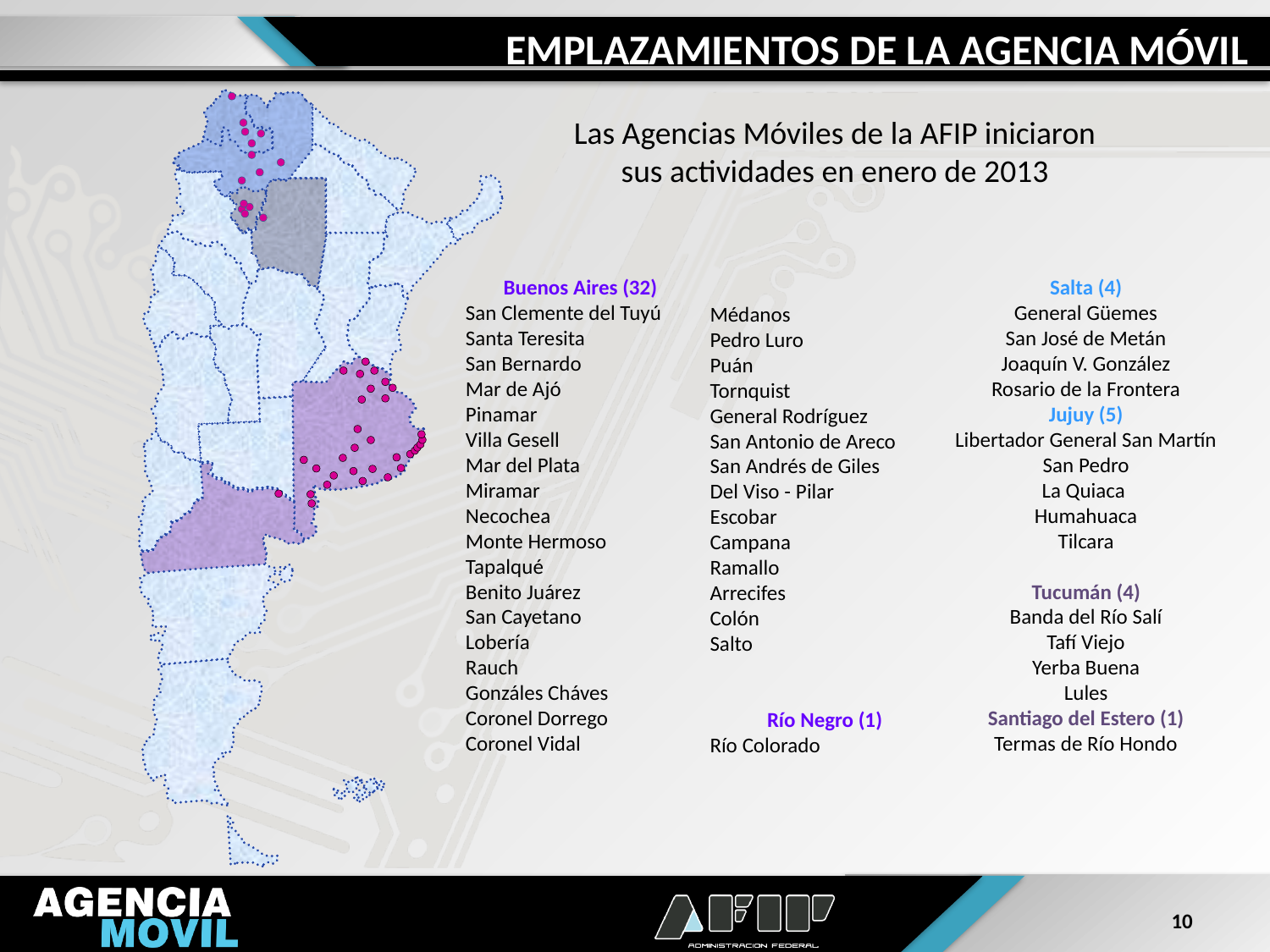

EMPLAZAMIENTOS DE LA AGENCIA MÓVIL

Las Agencias Móviles de la AFIP iniciaron sus actividades en enero de 2013

Buenos Aires (32)
San Clemente del Tuyú
Santa Teresita
San Bernardo
Mar de Ajó
Pinamar
Villa Gesell
Mar del Plata
Miramar
Necochea
Monte Hermoso
Tapalqué
Benito Juárez
San Cayetano
Lobería
Rauch
Gonzáles Cháves
Coronel Dorrego
Coronel Vidal
Salta (4)
General Güemes
San José de Metán
Joaquín V. González
Rosario de la Frontera
Jujuy (5)
Libertador General San Martín
San Pedro
La Quiaca
Humahuaca
Tilcara

Tucumán (4)
Banda del Río Salí
Tafí Viejo
Yerba Buena
Lules
Santiago del Estero (1)
Termas de Río Hondo

Médanos
Pedro Luro
Puán
Tornquist
General Rodríguez
San Antonio de Areco
San Andrés de Giles
Del Viso - Pilar
Escobar
Campana
Ramallo
Arrecifes
Colón
Salto

Río Negro (1)
Río Colorado

10